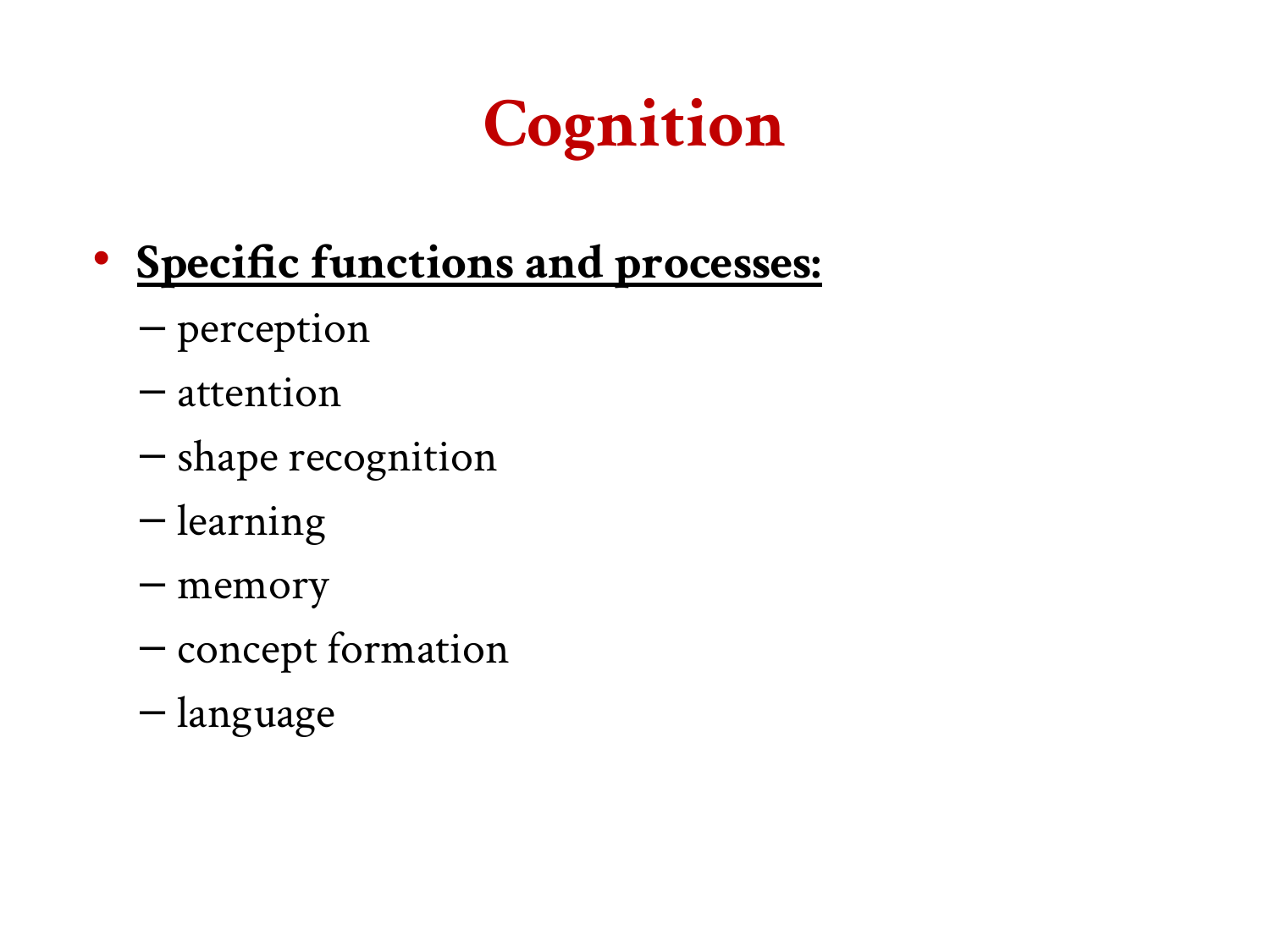

# Cognition
Specific functions and processes:
perception
attention
shape recognition
learning
memory
concept formation
language